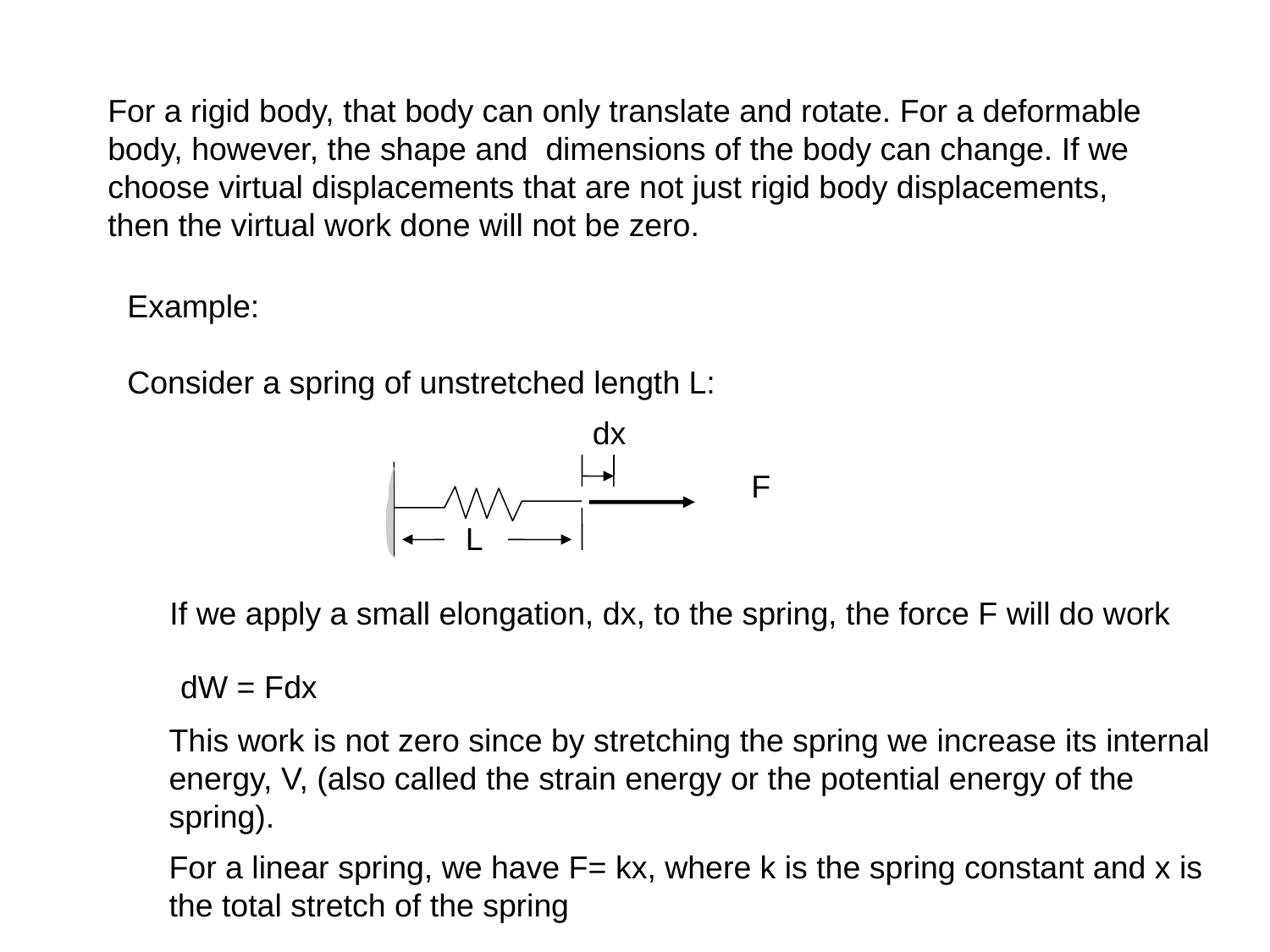

For a rigid body, that body can only translate and rotate. For a deformable body, however, the shape and  dimensions of the body can change. If we choose virtual displacements that are not just rigid body displacements, then the virtual work done will not be zero.
Example:

Consider a spring of unstretched length L:
dx

F

L

If we apply a small elongation, dx, to the spring, the force F will do work
dW = Fdx
This work is not zero since by stretching the spring we increase its internal energy, V, (also called the strain energy or the potential energy of the spring).
For a linear spring, we have F= kx, where k is the spring constant and x is the total stretch of the spring